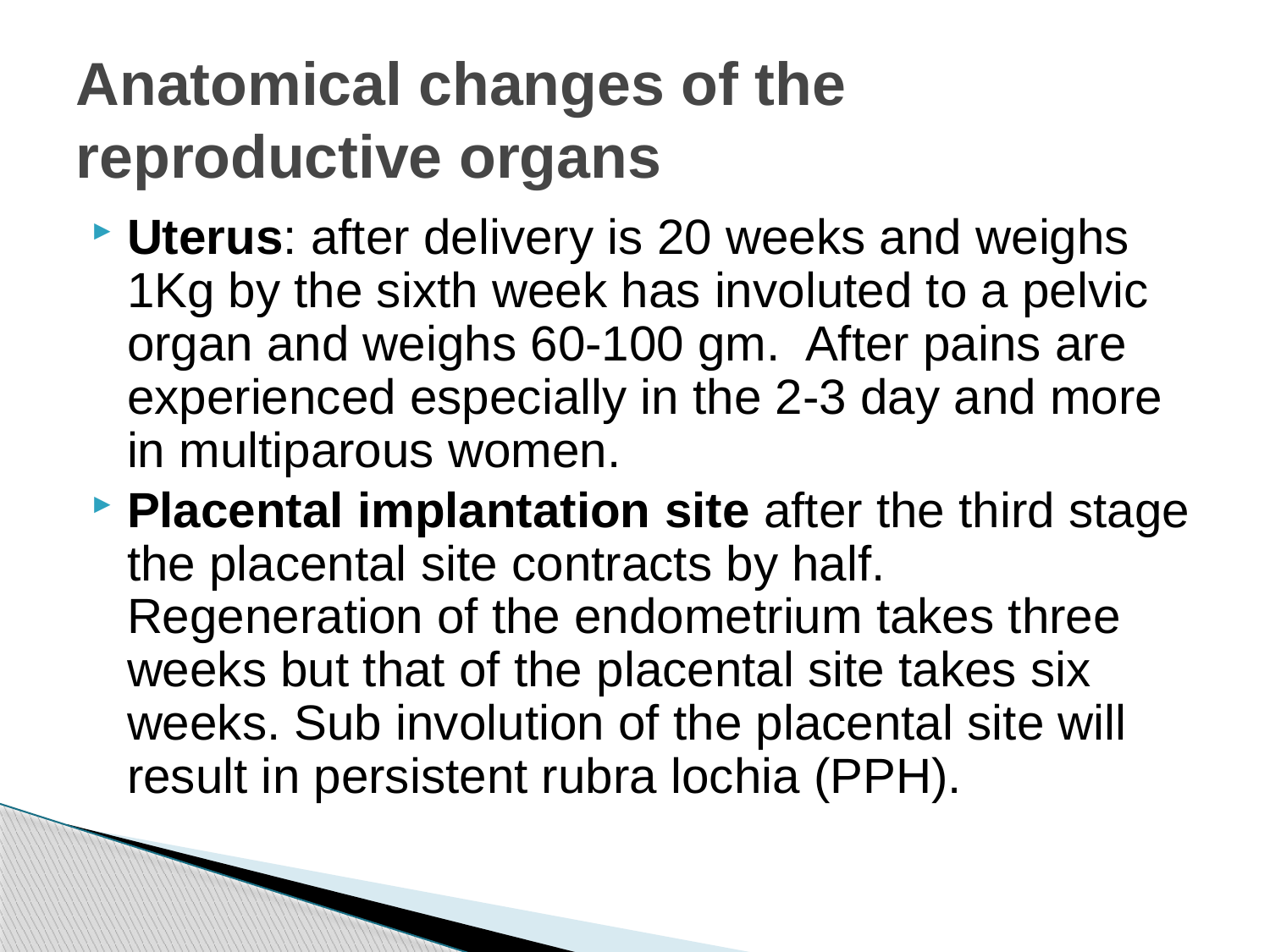

# Anatomical changes of the reproductive organs
Uterus: after delivery is 20 weeks and weighs 1Kg by the sixth week has involuted to a pelvic organ and weighs 60-100 gm.  After pains are experienced especially in the 2-3 day and more in multiparous women.
Placental implantation site after the third stage the placental site contracts by half.  Regeneration of the endometrium takes three weeks but that of the placental site takes six weeks. Sub involution of the placental site will result in persistent rubra lochia (PPH).